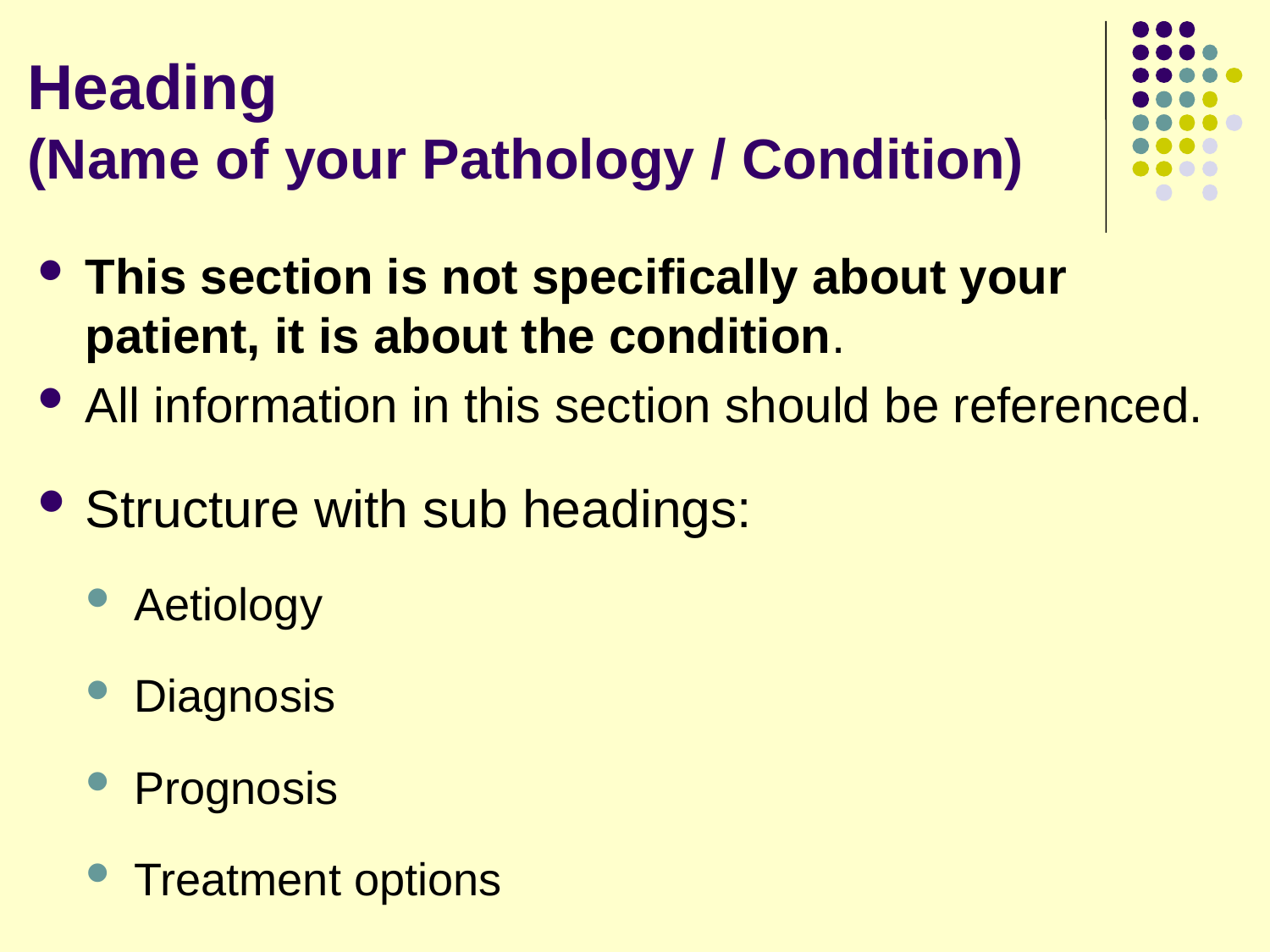

# Heading (Name of your Pathology / Condition)
This section is not specifically about your patient, it is about the condition.
All information in this section should be referenced.
Structure with sub headings:
Aetiology
Diagnosis
Prognosis
Treatment options